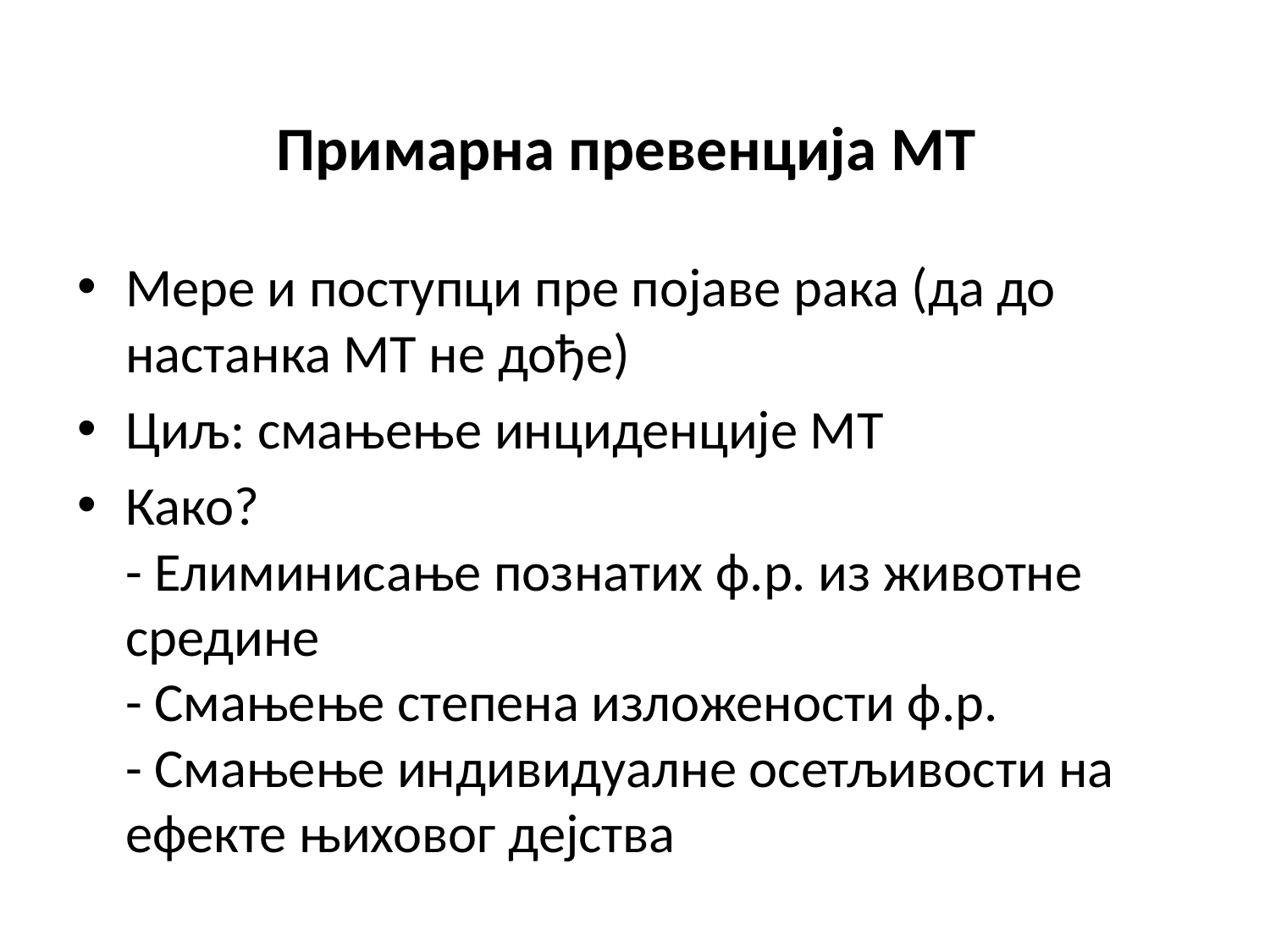

# Примарна превенција МТ
Мере и поступци пре појаве рака (да до настанка МТ не дође)
Циљ: смањење инциденције МТ
Како?
- Елиминисање познатих ф.р. из животне средине
- Смањење степена изложености ф.р.
- Смањење индивидуалне осетљивости на ефекте њиховог дејства